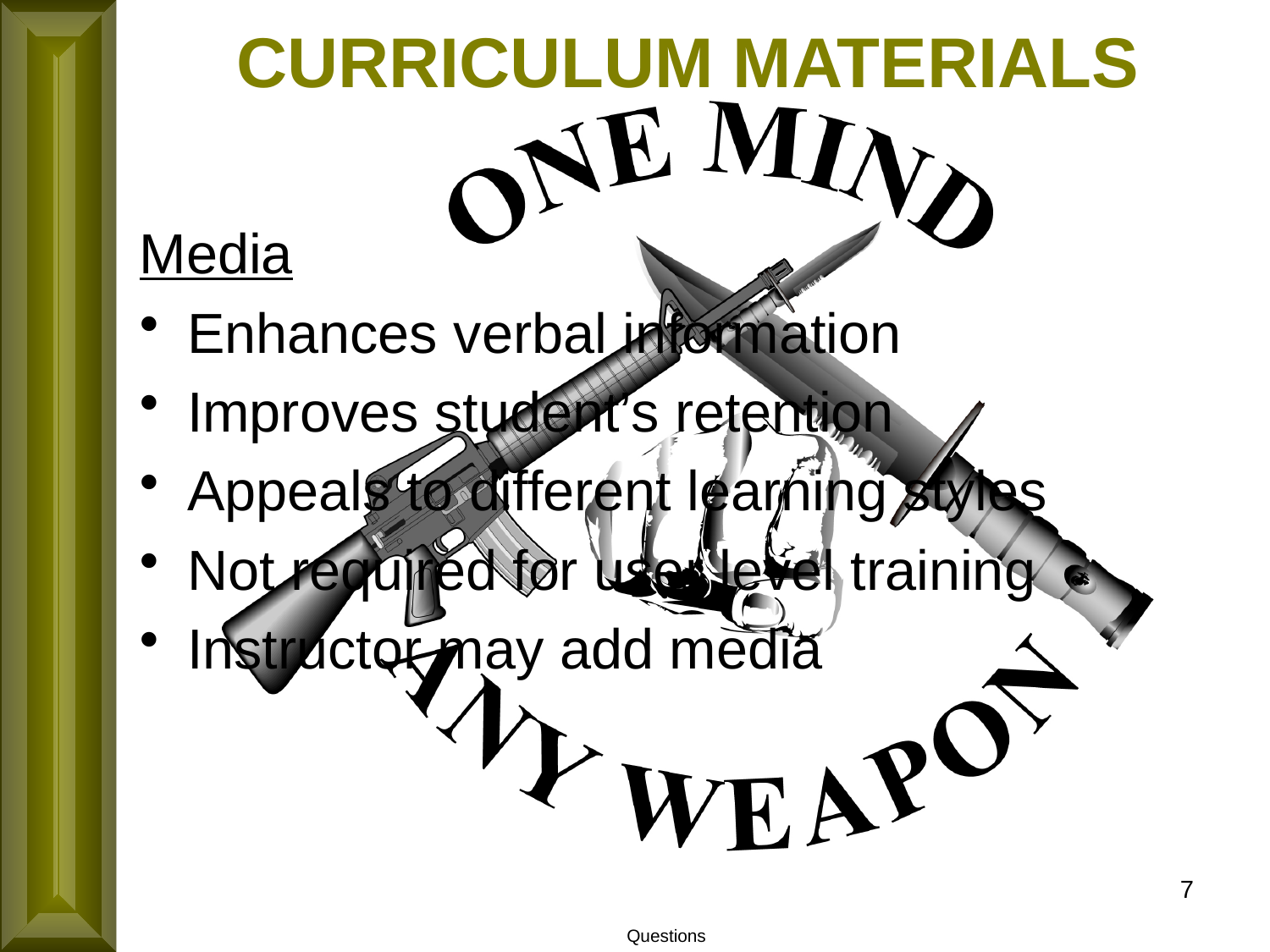

CURRICULUM MATERIALS
Media
Enhances verbal information
Improves student’s retention
Appeals to different learning styles
Not required for user level training
Instructor may add media
7
Questions